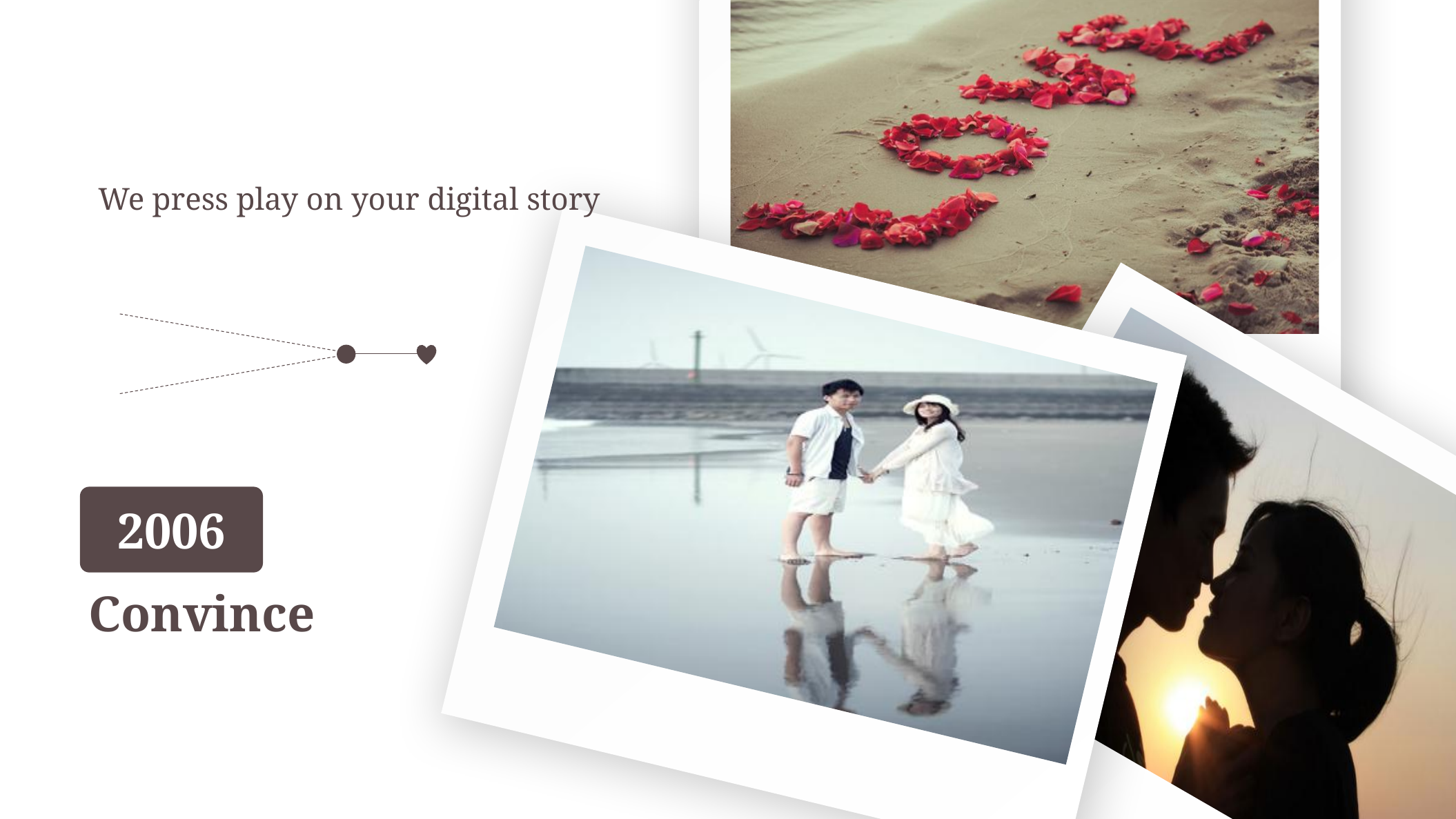

We press play on your digital story

2006
Convince